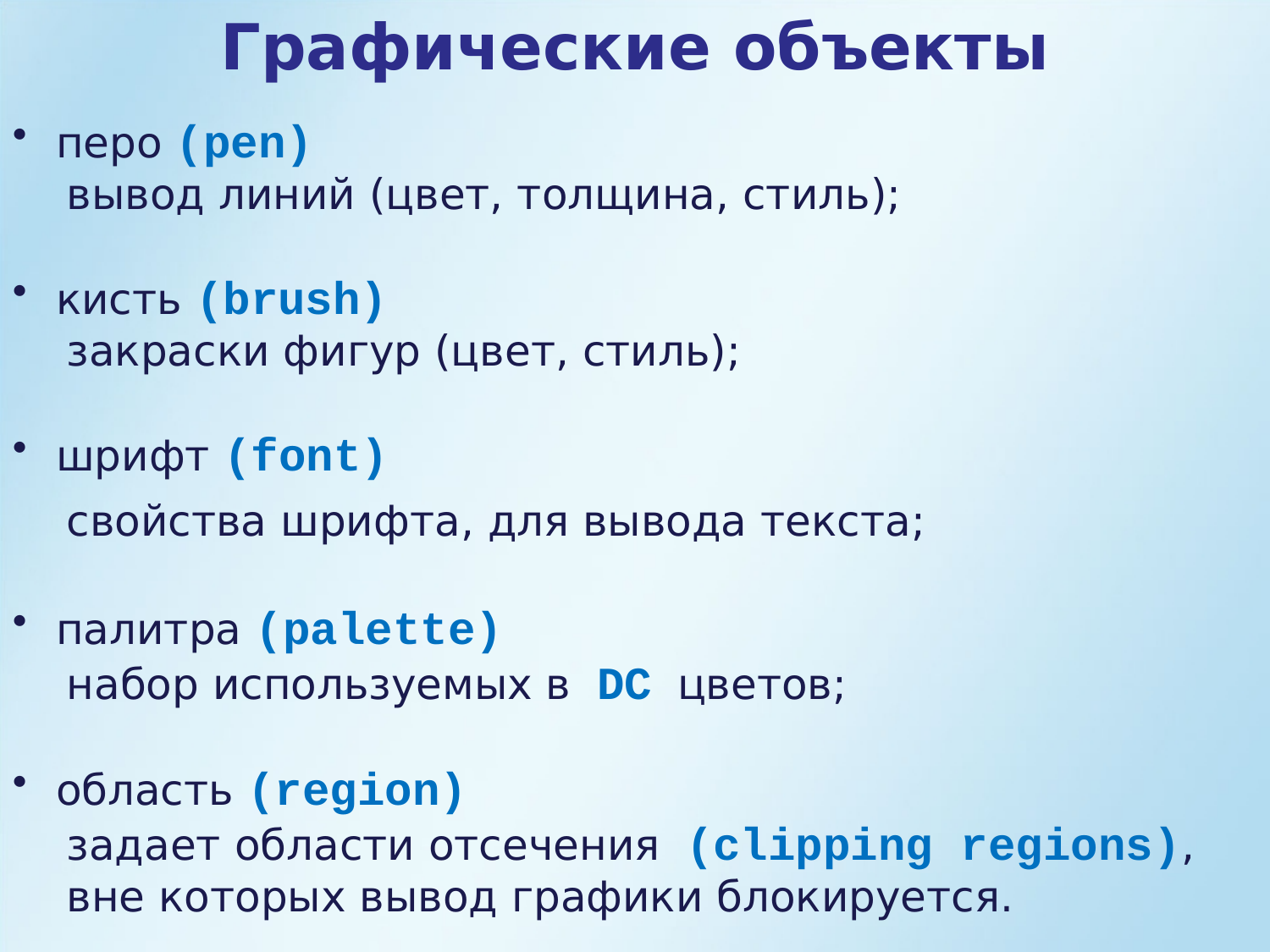

Графические объекты
 перо (pen)
    вывод линий (цвет, толщина, стиль);

 кисть (brush)
    закраски фигур (цвет, стиль);

 шрифт (font)
    свойства шрифта, для вывода текста;

 палитра (palette)
    набор используемых в DC цветов;

 область (region)
    задает области отсечения (clipping regions),
    вне которых вывод графики блокируется.